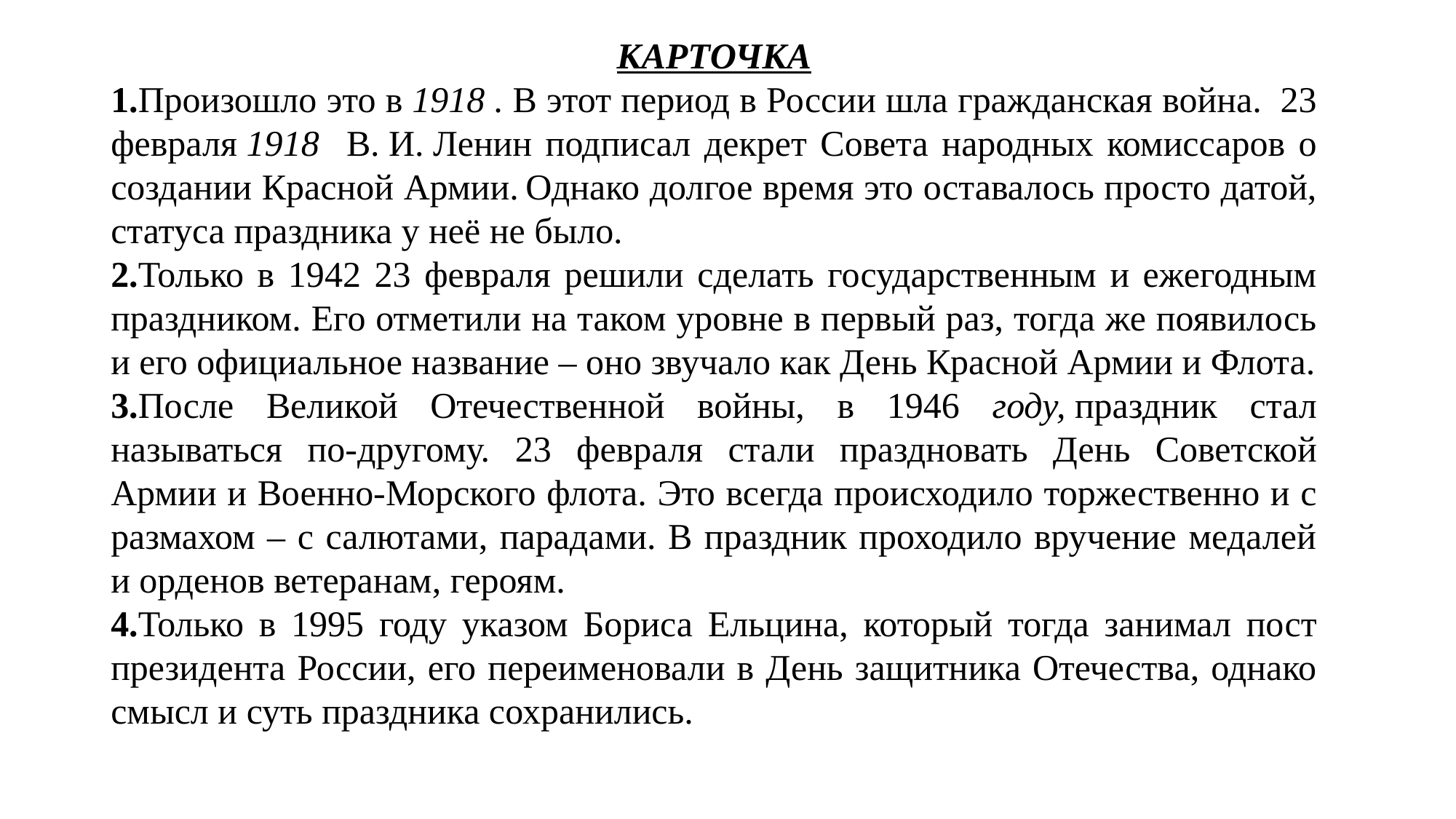

КАРТОЧКА
1.Произошло это в 1918 . В этот период в России шла гражданская война.  23 февраля 1918  В. И. Ленин подписал декрет Совета народных комиссаров о создании Красной Армии. Однако долгое время это оставалось просто датой, статуса праздника у неё не было.
2.Только в 1942 23 февраля решили сделать государственным и ежегодным праздником. Его отметили на таком уровне в первый раз, тогда же появилось и его официальное название – оно звучало как День Красной Армии и Флота.
3.После Великой Отечественной войны, в 1946 году, праздник стал называться по-другому. 23 февраля стали праздновать День Советской Армии и Военно-Морского флота. Это всегда происходило торжественно и с размахом – с салютами, парадами. В праздник проходило вручение медалей и орденов ветеранам, героям.
4.Только в 1995 году указом Бориса Ельцина, который тогда занимал пост президента России, его переименовали в День защитника Отечества, однако смысл и суть праздника сохранились.